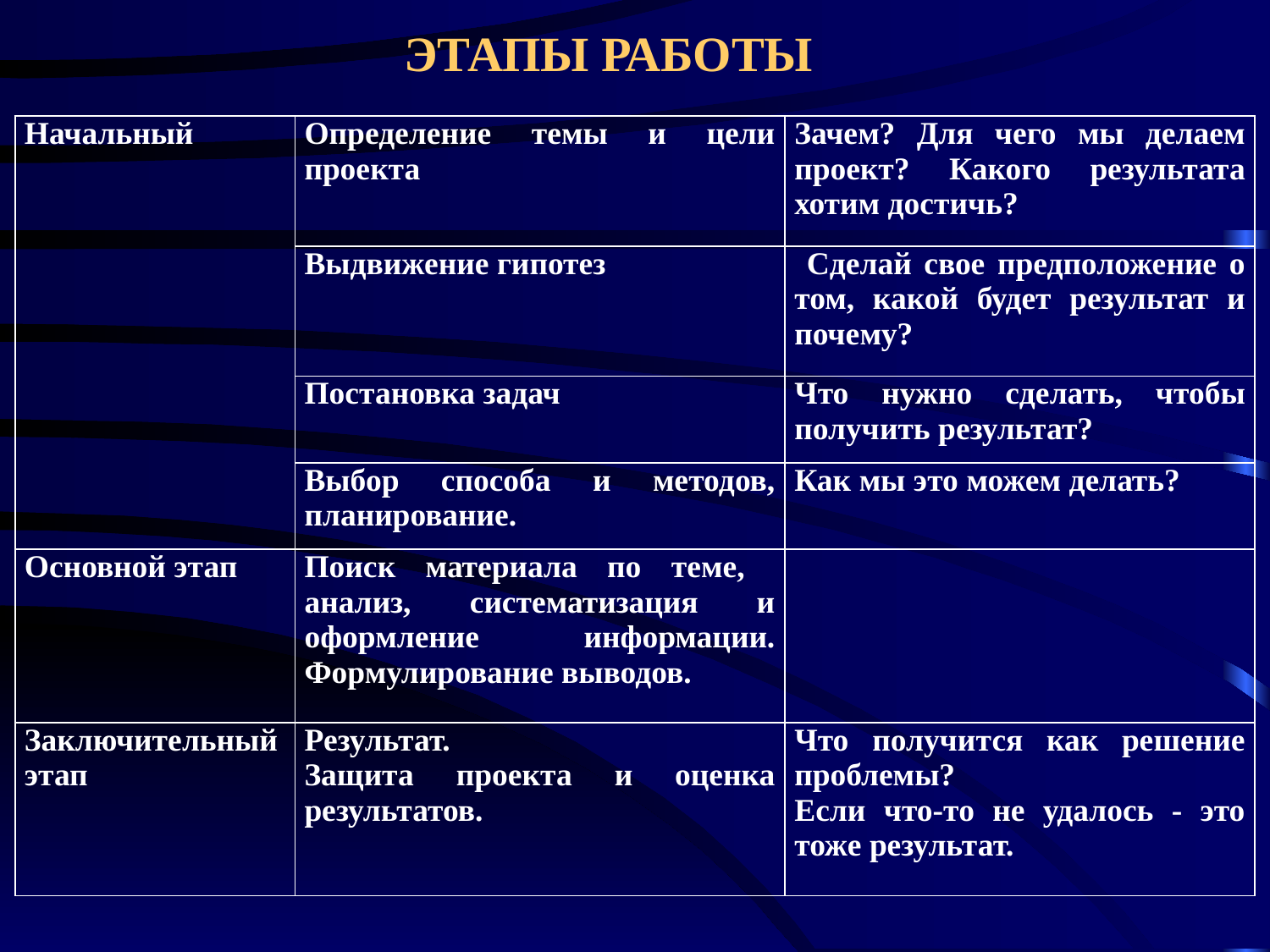

# ЭТАПЫ РАБОТЫ
| Начальный | Определение темы и цели проекта | Зачем? Для чего мы делаем проект? Какого результата хотим достичь? |
| --- | --- | --- |
|  | Выдвижение гипотез | Сделай свое предположение о том, какой будет результат и почему? |
|  | Постановка задач | Что нужно сделать, чтобы получить результат? |
|  | Выбор способа и методов, планирование. | Как мы это можем делать? |
| Основной этап | Поиск материала по теме, анализ, систематизация и оформление информации. Формулирование выводов. |  |
| Заключительный этап | Результат. Защита проекта и оценка результатов. | Что получится как решение проблемы? Если что-то не удалось - это тоже результат. |